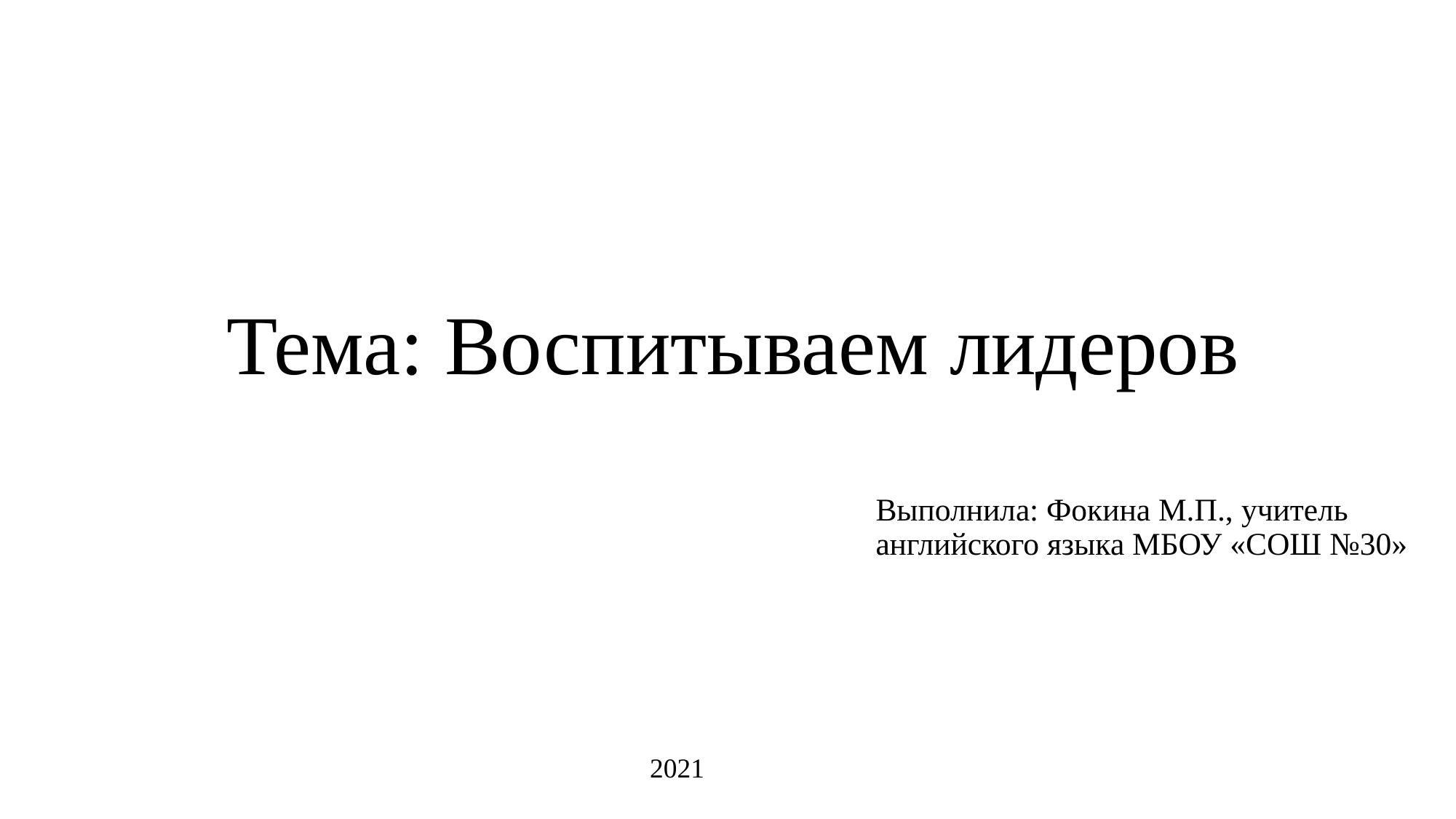

# Тема: Воспитываем лидеров
Выполнила: Фокина М.П., учитель английского языка МБОУ «СОШ №30»
2021